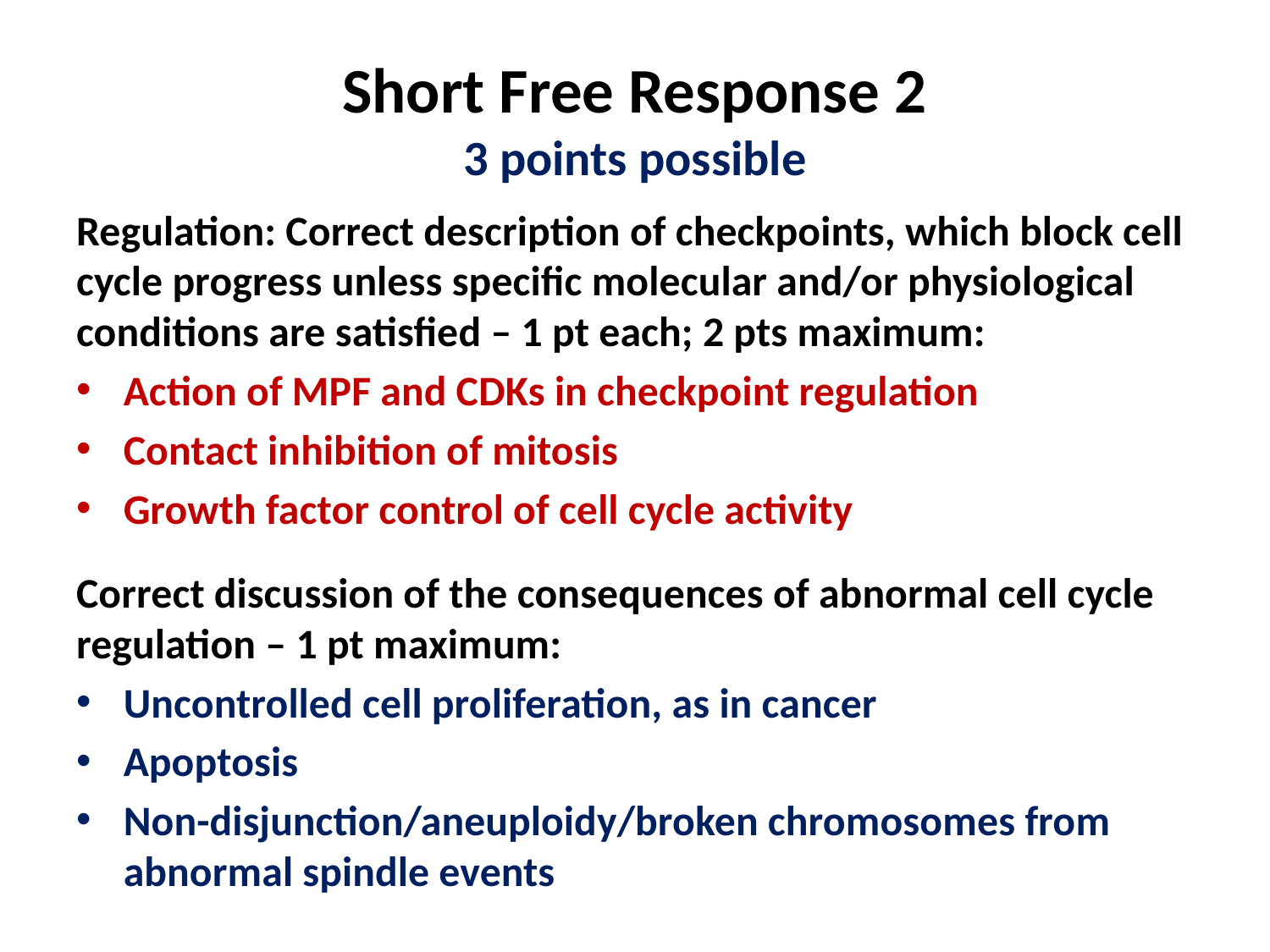

# Short Free Response 2 3 points possible
Regulation: Correct description of checkpoints, which block cell cycle progress unless specific molecular and/or physiological conditions are satisfied – 1 pt each; 2 pts maximum:
Action of MPF and CDKs in checkpoint regulation
Contact inhibition of mitosis
Growth factor control of cell cycle activity

Correct discussion of the consequences of abnormal cell cycle regulation – 1 pt maximum:
Uncontrolled cell proliferation, as in cancer
Apoptosis
Non-disjunction/aneuploidy/broken chromosomes from abnormal spindle events